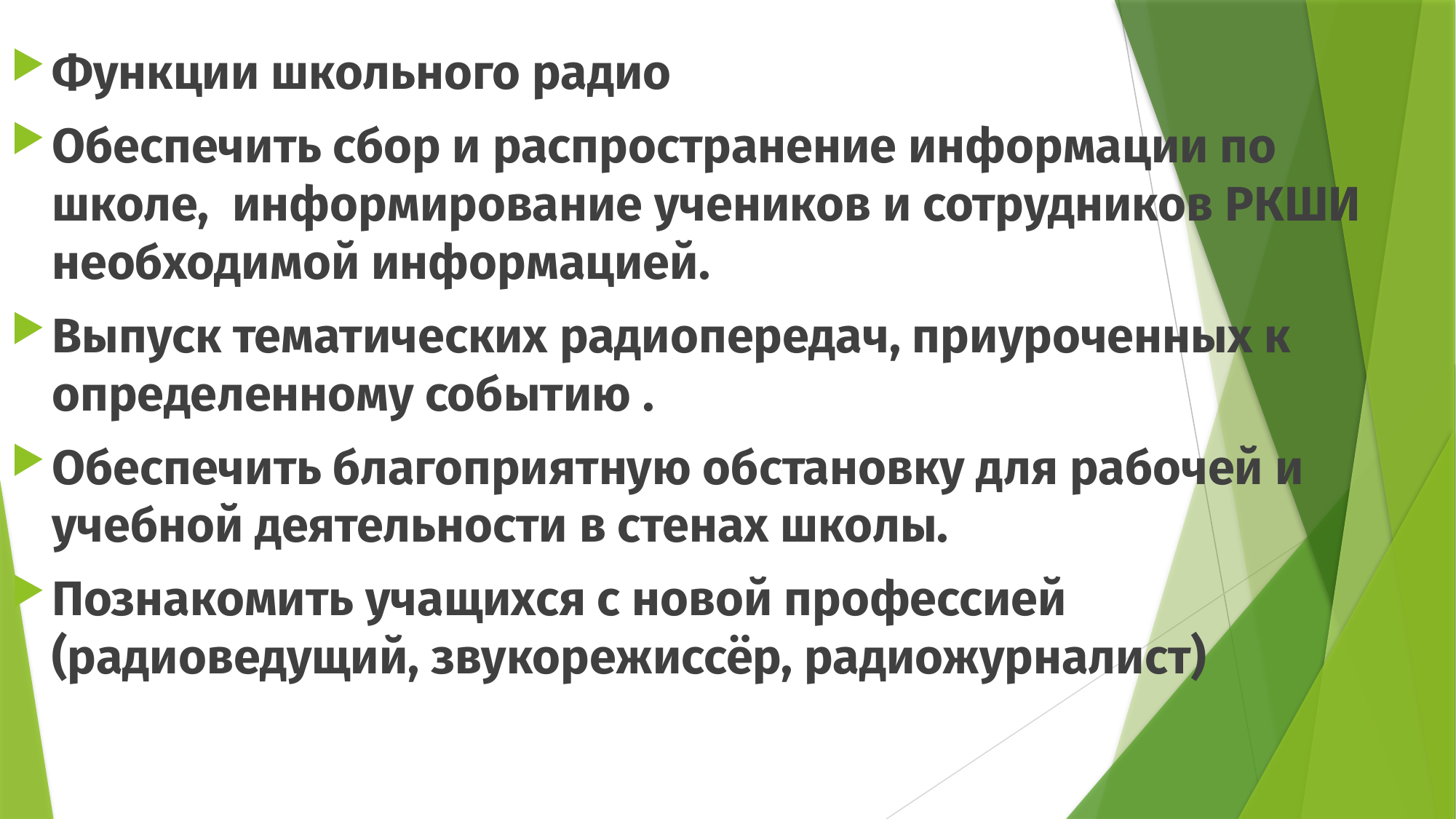

Функции школьного радио
Обеспечить сбор и распространение информации по школе,  информирование учеников и сотрудников РКШИ необходимой информацией.
Выпуск тематических радиопередач, приуроченных к определенному событию .
Обеспечить благоприятную обстановку для рабочей и учебной деятельности в стенах школы.
Познакомить учащихся с новой профессией (радиоведущий, звукорежиссёр, радиожурналист)
#